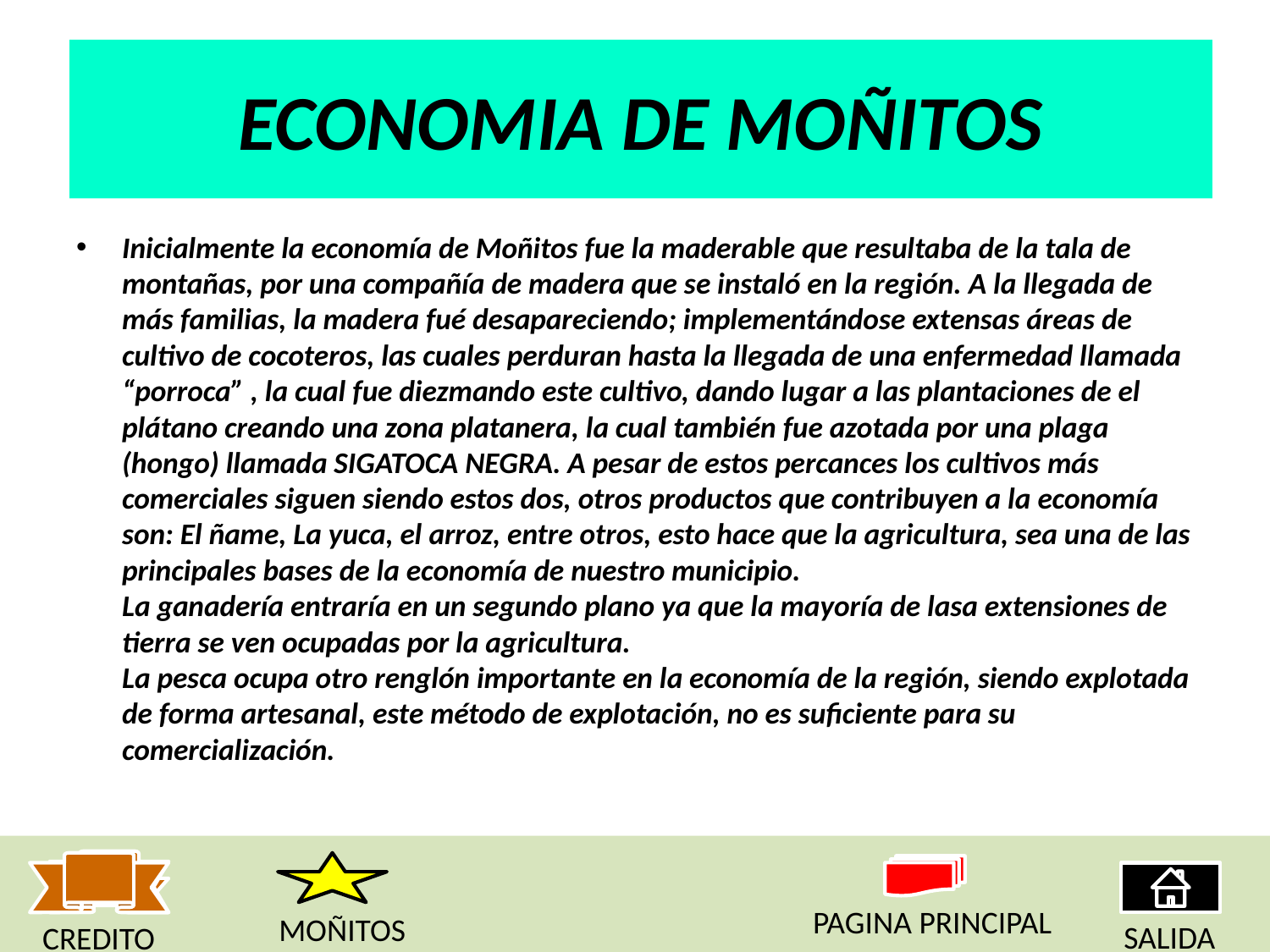

# ECONOMIA DE MOÑITOS
Inicialmente la economía de Moñitos fue la maderable que resultaba de la tala de montañas, por una compañía de madera que se instaló en la región. A la llegada de más familias, la madera fué desapareciendo; implementándose extensas áreas de cultivo de cocoteros, las cuales perduran hasta la llegada de una enfermedad llamada “porroca” , la cual fue diezmando este cultivo, dando lugar a las plantaciones de el plátano creando una zona platanera, la cual también fue azotada por una plaga (hongo) llamada SIGATOCA NEGRA. A pesar de estos percances los cultivos más comerciales siguen siendo estos dos, otros productos que contribuyen a la economía son: El ñame, La yuca, el arroz, entre otros, esto hace que la agricultura, sea una de las principales bases de la economía de nuestro municipio.
La ganadería entraría en un segundo plano ya que la mayoría de lasa extensiones de tierra se ven ocupadas por la agricultura.
La pesca ocupa otro renglón importante en la economía de la región, siendo explotada de forma artesanal, este método de explotación, no es suficiente para su comercialización.

PAGINA PRINCIPAL
MOÑITOS
SALIDA
CREDITO